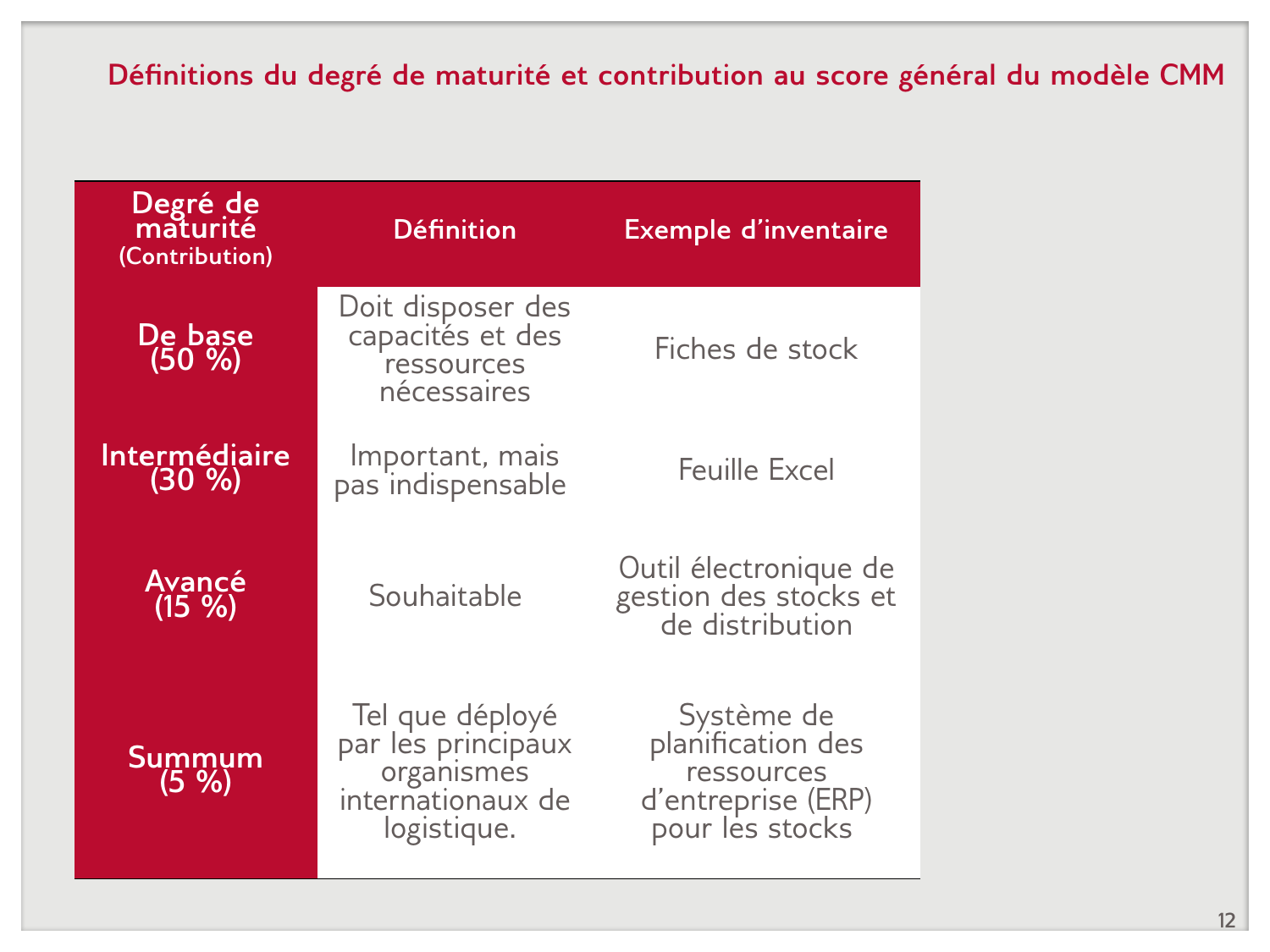

# Définitions du degré de maturité et contribution au score général du modèle CMM
| Degré de maturité (Contribution) | Définition | Exemple d’inventaire |
| --- | --- | --- |
| De base (50 %) | Doit disposer des capacités et des ressources nécessaires | Fiches de stock |
| Intermédiaire (30 %) | Important, mais pas indispensable | Feuille Excel |
| Avancé (15 %) | Souhaitable | Outil électronique de gestion des stocks et de distribution |
| Summum (5 %) | Tel que déployé par les principaux organismes internationaux de logistique. | Système de planification des ressources d’entreprise (ERP) pour les stocks |
12